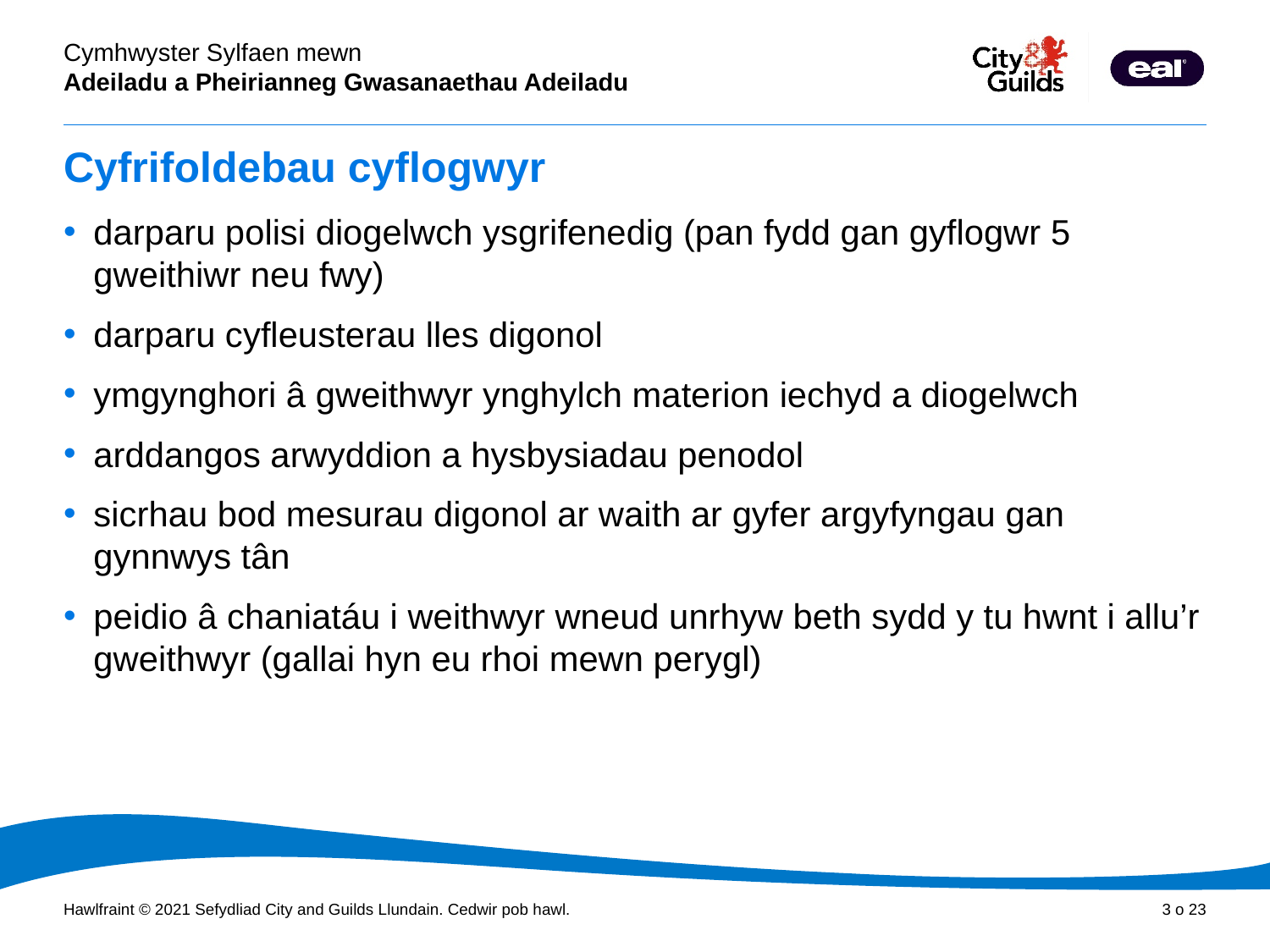

# Cyfrifoldebau cyflogwyr
darparu polisi diogelwch ysgrifenedig (pan fydd gan gyflogwr 5 gweithiwr neu fwy)
darparu cyfleusterau lles digonol
ymgynghori â gweithwyr ynghylch materion iechyd a diogelwch
arddangos arwyddion a hysbysiadau penodol
sicrhau bod mesurau digonol ar waith ar gyfer argyfyngau gan gynnwys tân
peidio â chaniatáu i weithwyr wneud unrhyw beth sydd y tu hwnt i allu’r gweithwyr (gallai hyn eu rhoi mewn perygl)